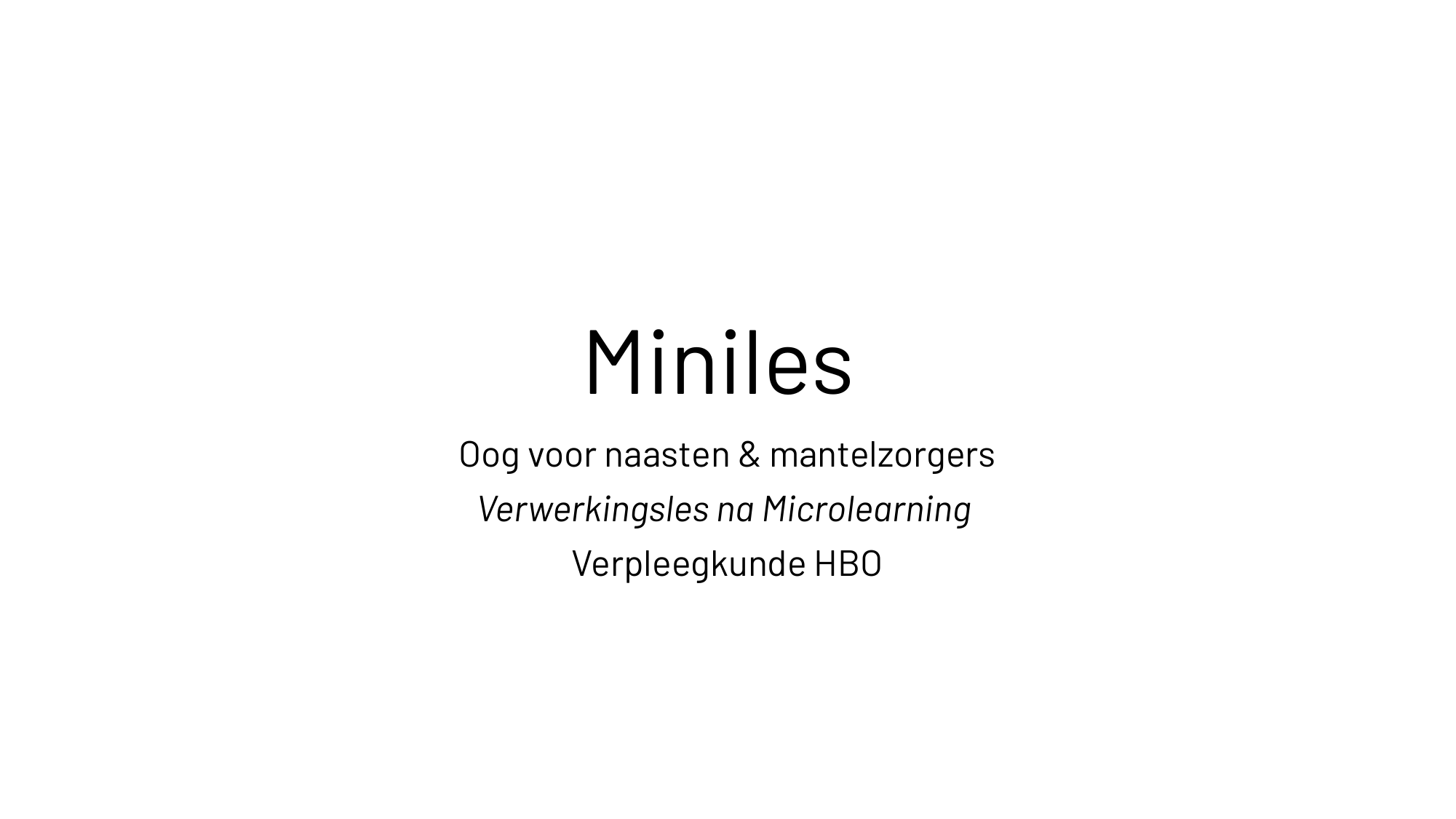

# Miniles
Oog voor naasten & mantelzorgers
Verwerkingsles na Microlearning
Verpleegkunde HBO